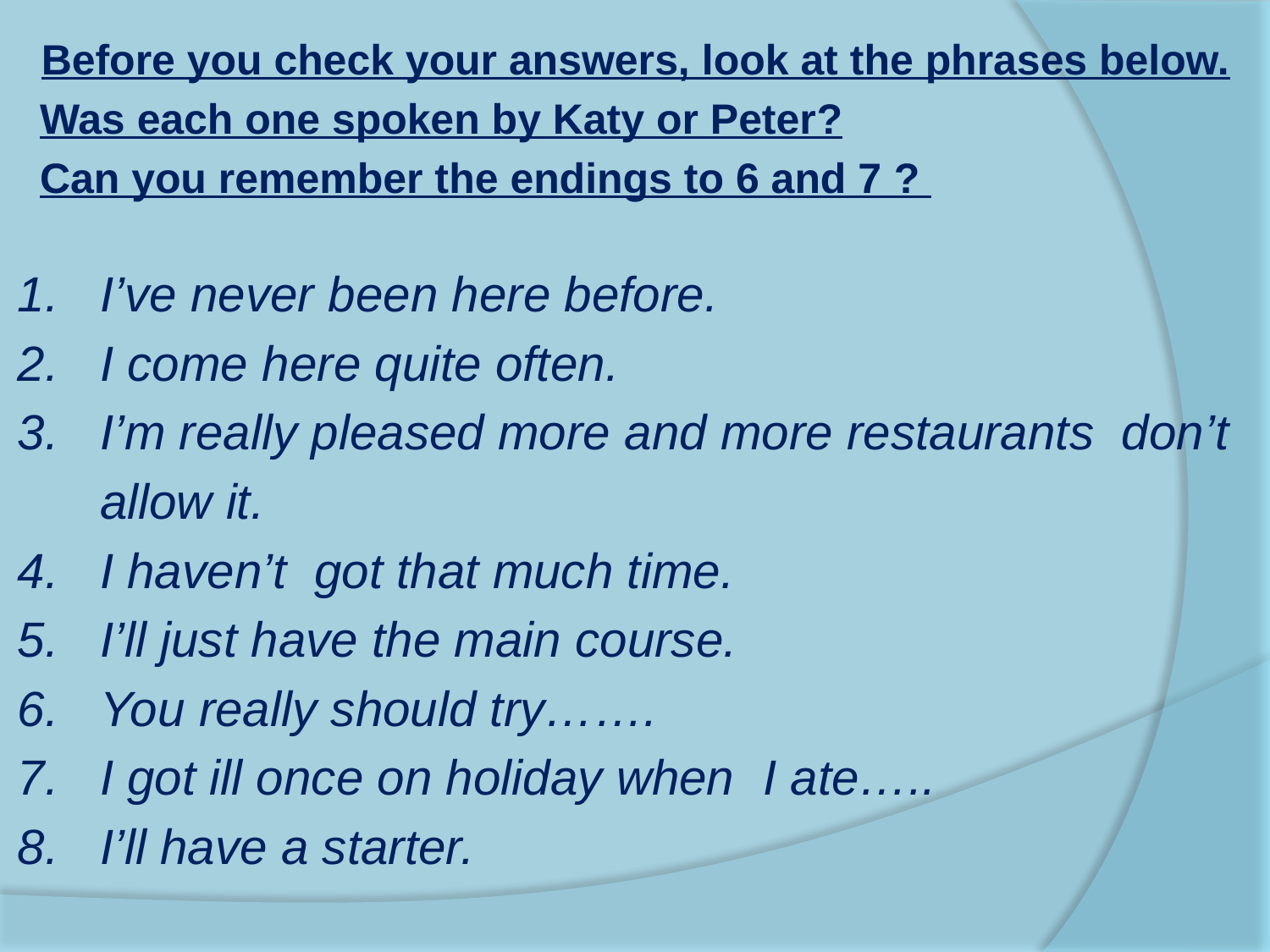

Before you check your answers, look at the phrases below.
    Was each one spoken by Katy or Peter?
    Can you remember the endings to 6 and 7 ?
1.   I’ve never been here before.
2.   I come here quite often.
3.   I’m really pleased more and more restaurants  don’t
      allow it.
4.   I haven’t  got that much time.
5.   I’ll just have the main course.
6.   You really should try…….
7.   I got ill once on holiday when  I ate…..
8.   I’ll have a starter.